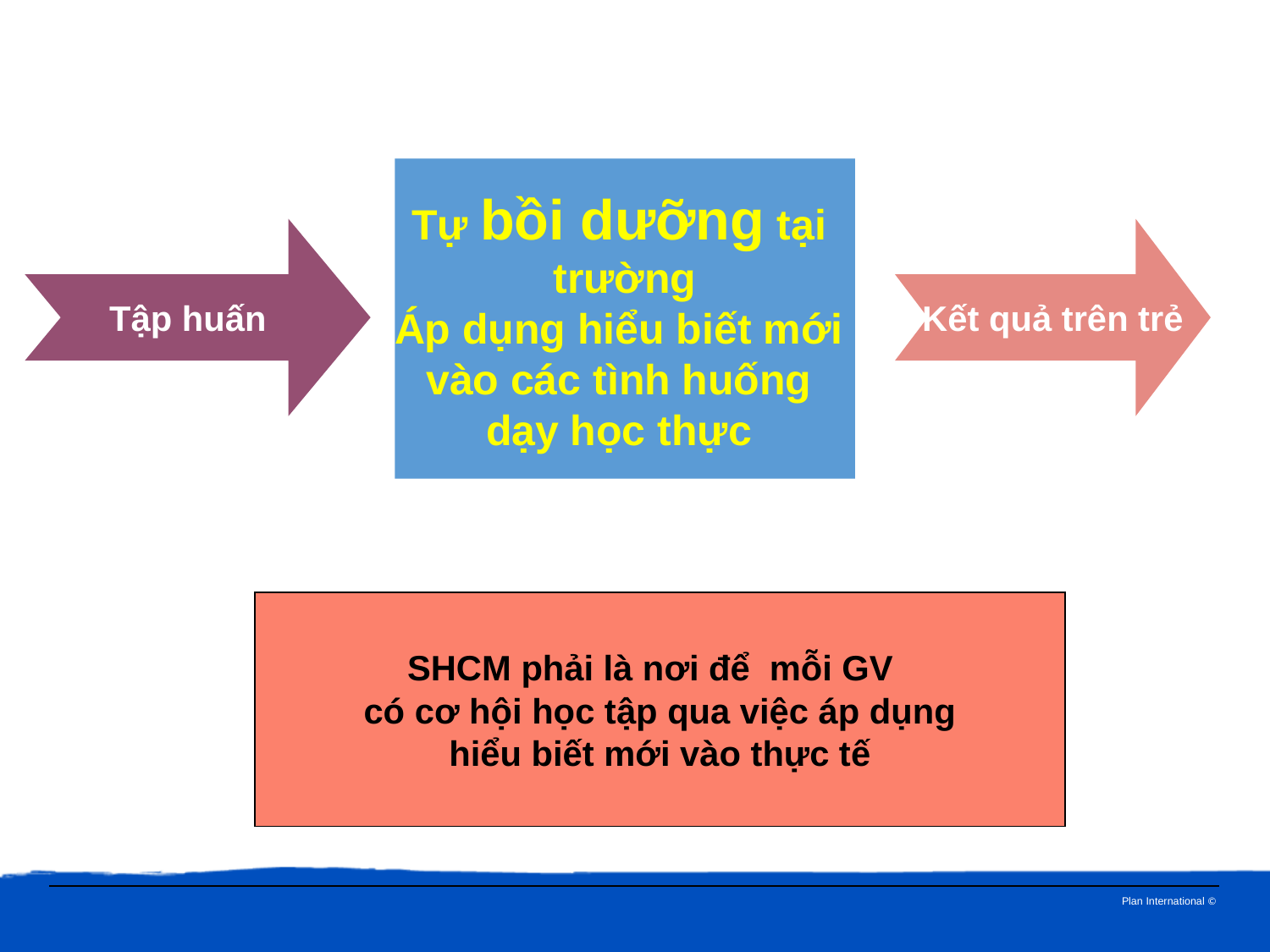

Tự bồi dưỡng tại
trường
Áp dụng hiểu biết mới
vào các tình huống
dạy học thực
Tập huấn
Kết quả trên trẻ
SHCM phải là nơi để  mỗi GV
có cơ hội học tập qua việc áp dụng
 hiểu biết mới vào thực tế